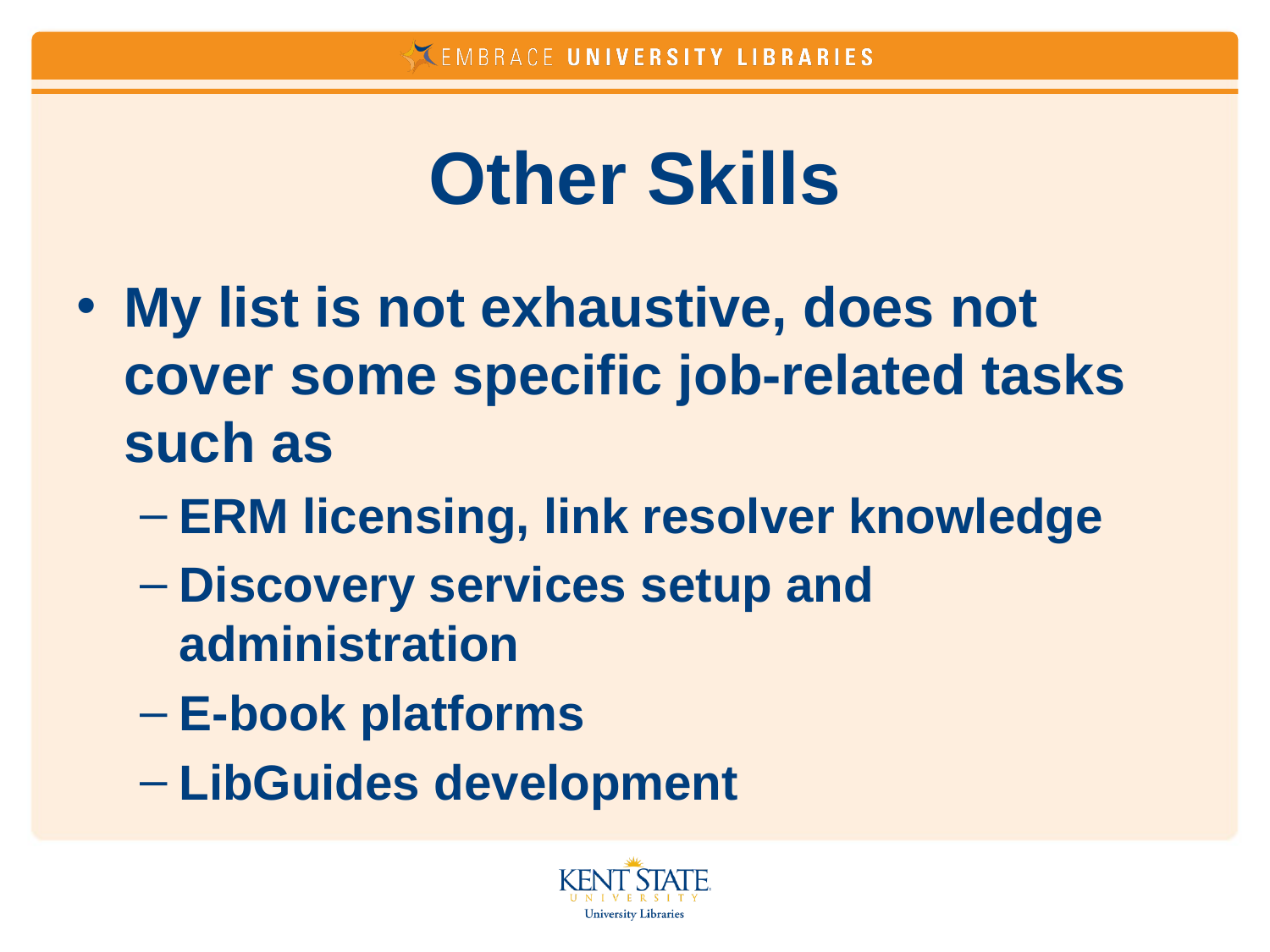

# Other Skills
My list is not exhaustive, does not cover some specific job-related tasks such as
ERM licensing, link resolver knowledge
Discovery services setup and administration
E-book platforms
LibGuides development